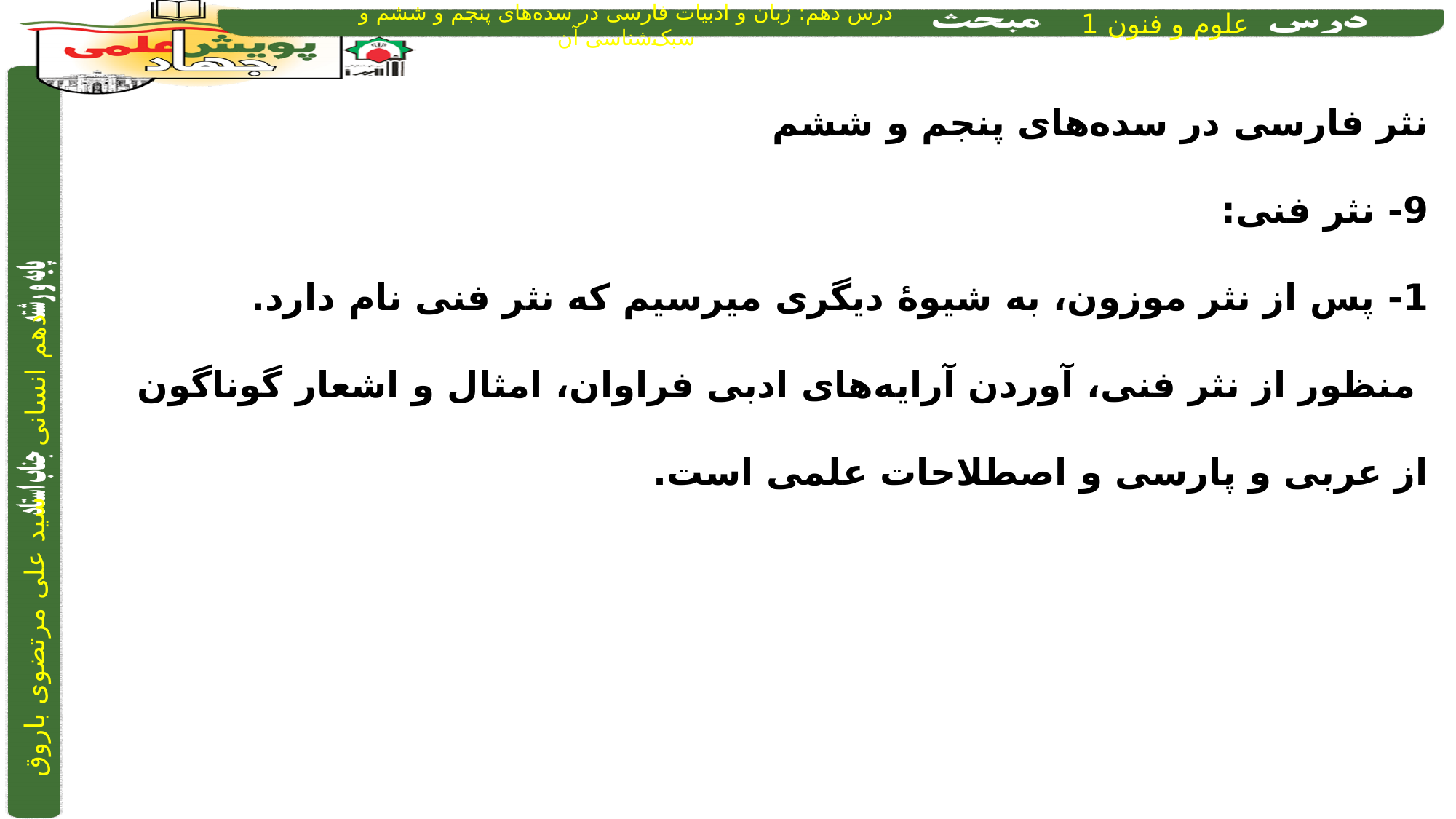

نثر فارسی در سده‌های پنجم و ششم
9- نثر فنی:
1- پس از نثر موزون، به شیوۀ دیگری میرسیم که نثر فنی نام دارد.
 منظور از نثر فنی، آوردن آرایه‌های ادبی فراوان، امثال و اشعار گوناگون از عربی و پارسی و اصطلاحات علمی است.